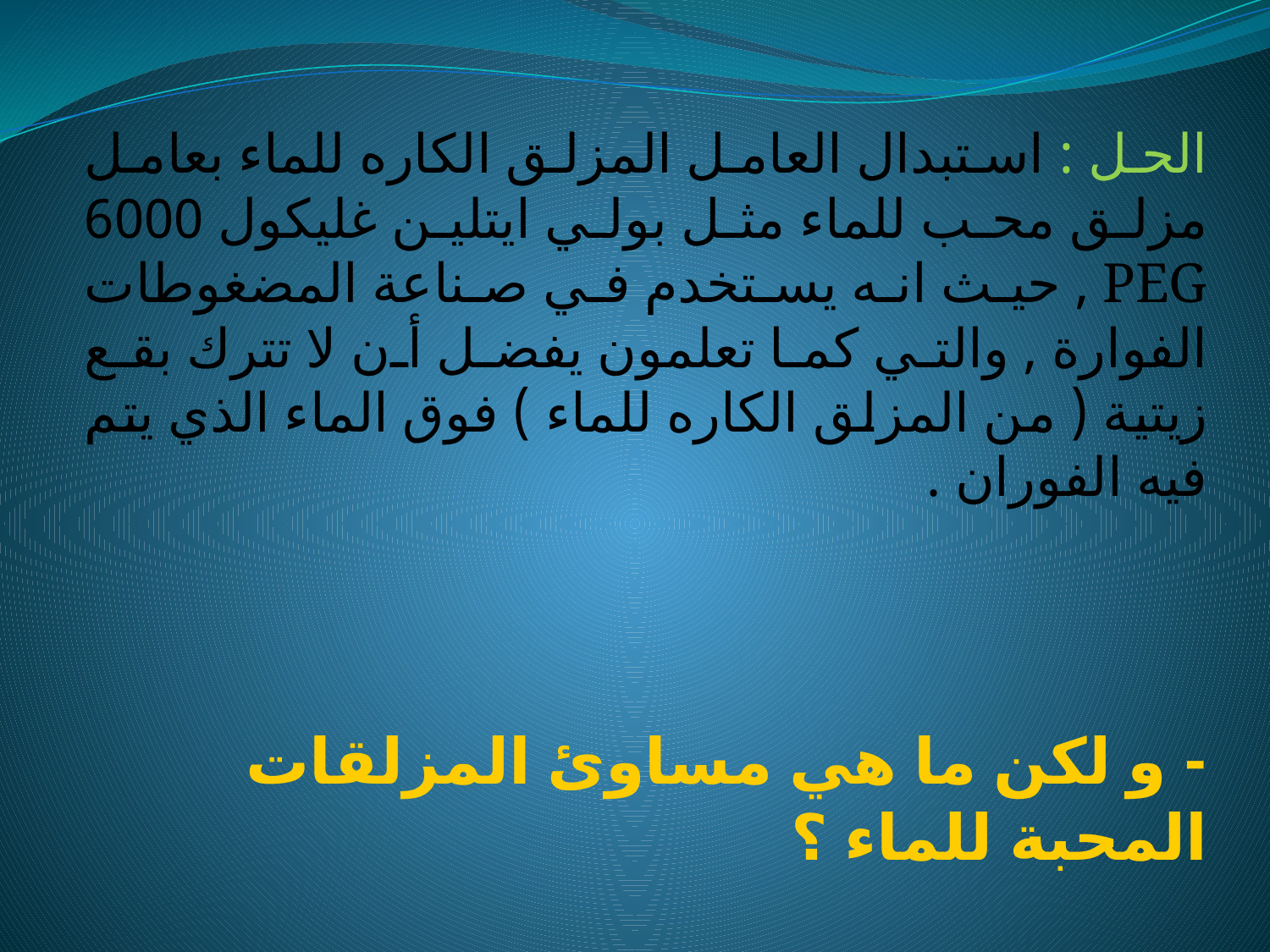

الحل : استبدال العامل المزلق الكاره للماء بعامل مزلق محب للماء مثل بولي ايتلين غليكول 6000 PEG , حيث انه يستخدم في صناعة المضغوطات الفوارة , والتي كما تعلمون يفضل أن لا تترك بقع زيتية ( من المزلق الكاره للماء ) فوق الماء الذي يتم فيه الفوران .
- و لكن ما هي مساوئ المزلقات المحبة للماء ؟